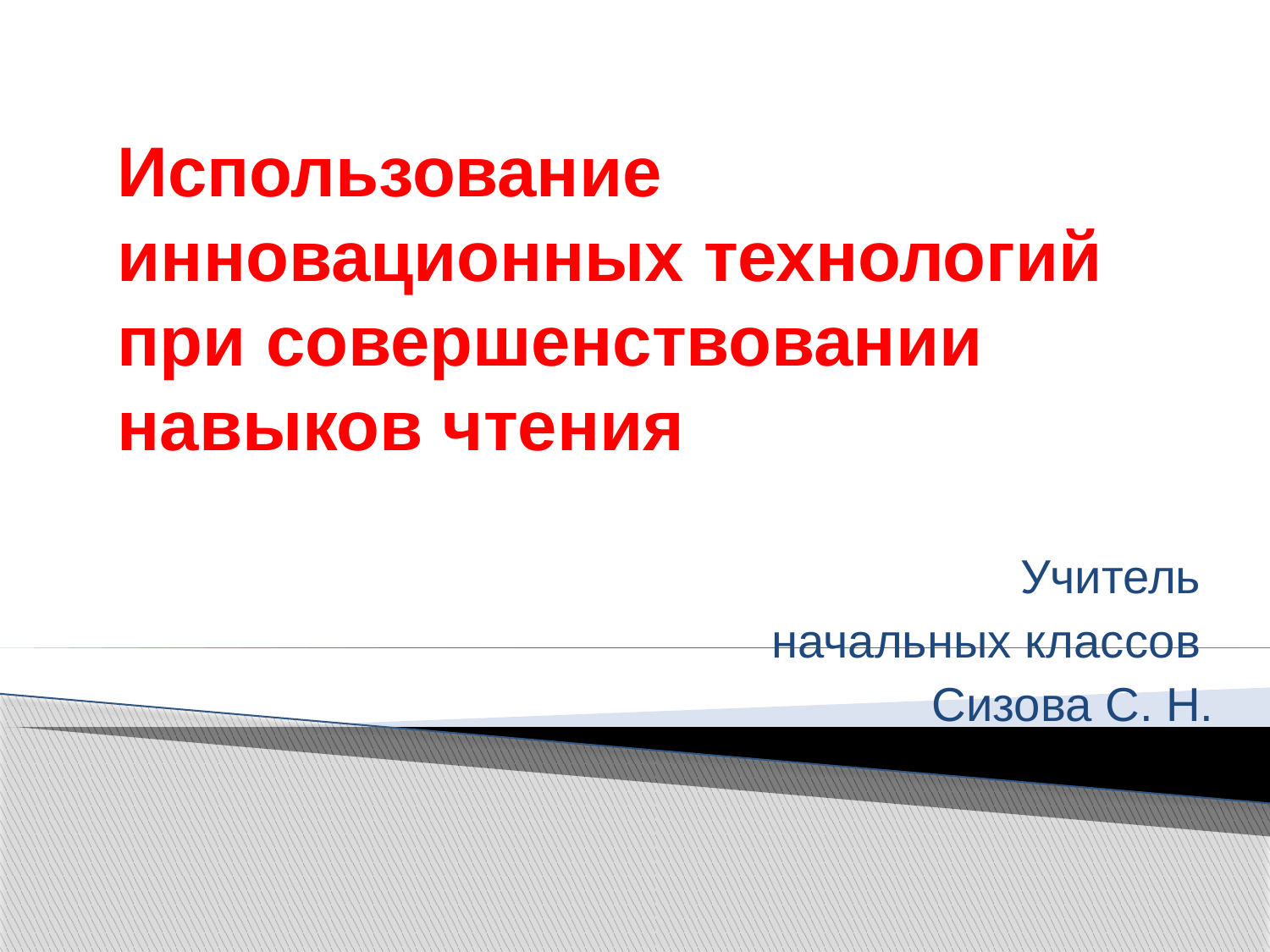

Использование инновационных технологий при совершенствовании навыков чтения
Учитель
начальных классов
Сизова С. Н.